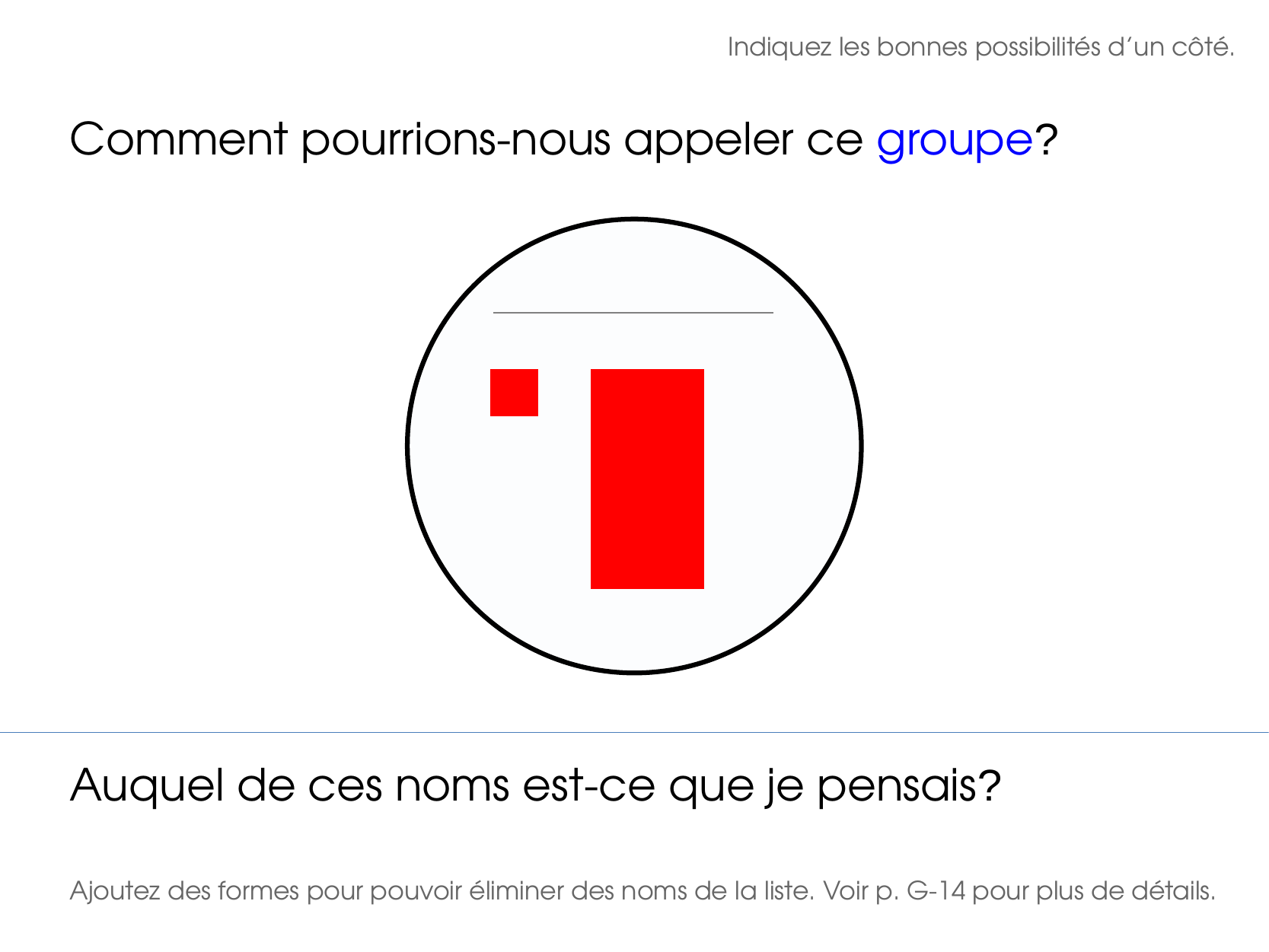

Indiquez les bonnes possibilités d’un côté.
Comment pourrions-nous appeler ce groupe?​

Auquel de ces noms est-ce que je pensais?
Ajoutez des formes pour pouvoir éliminer des noms de la liste. Voir p. G-14 pour plus de détails.